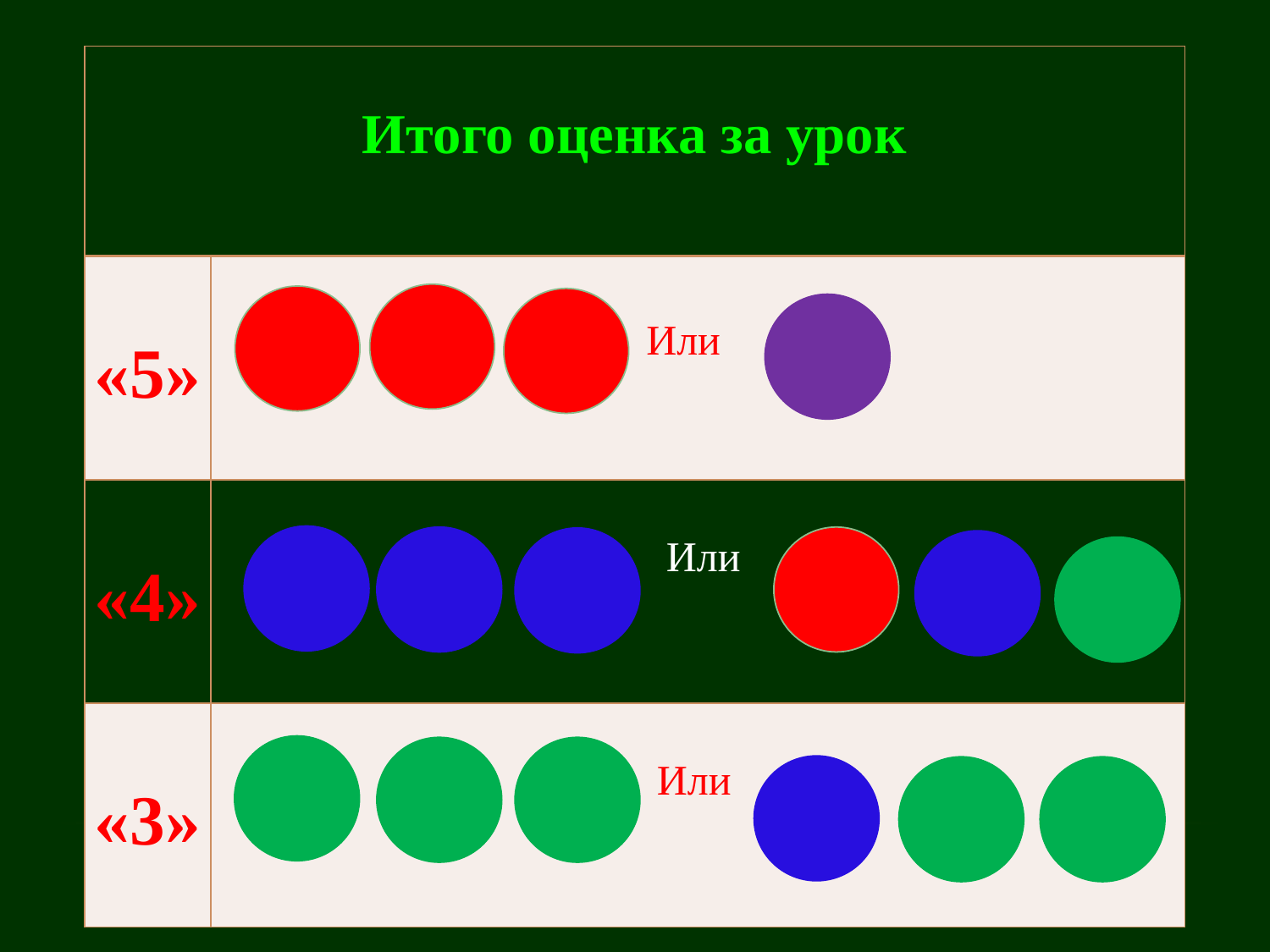

| Итого оценка за урок |  |
| --- | --- |
| «5» | Или |
| «4» | Или |
| «3» | Или |